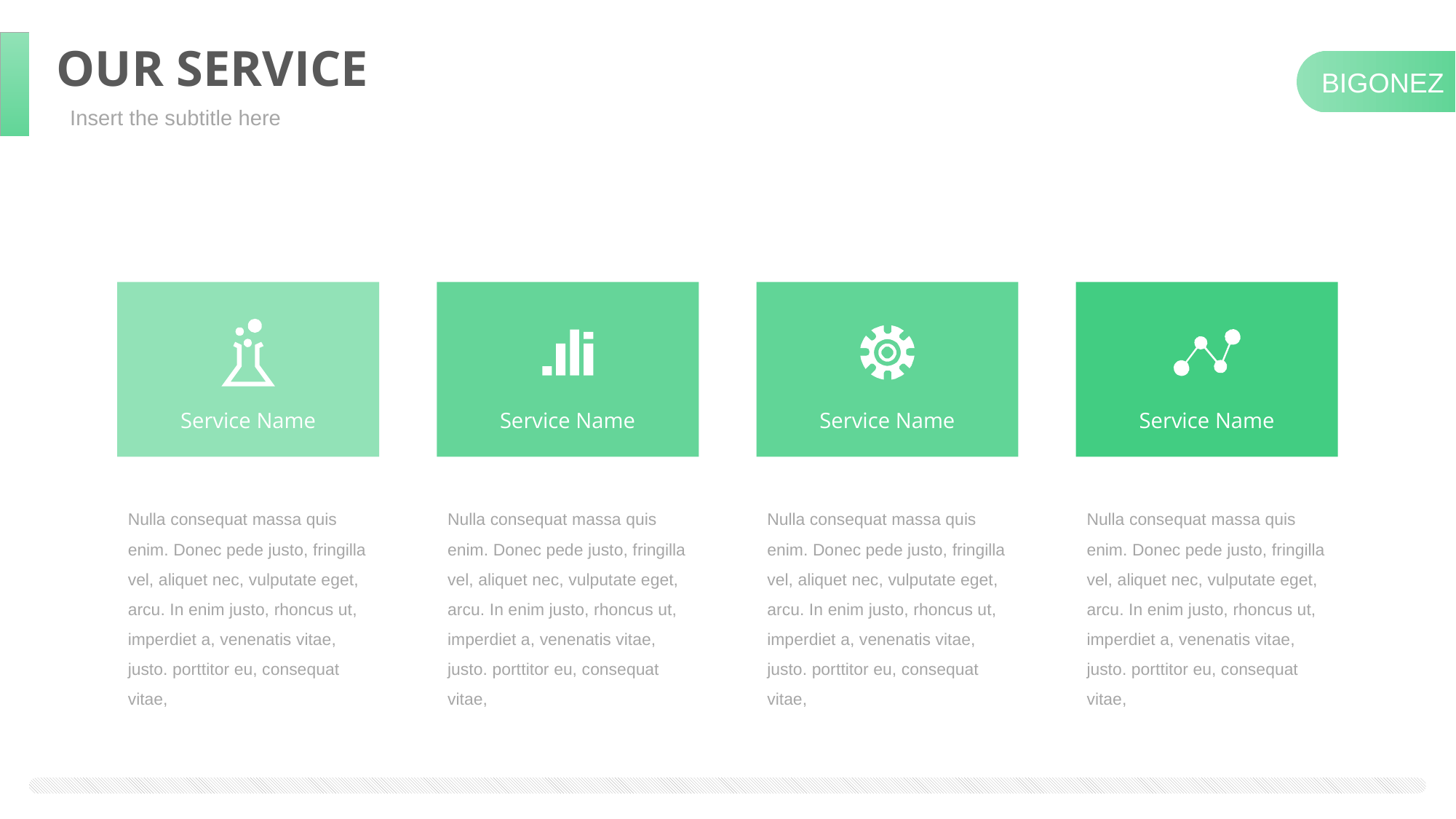

OUR SERVICE
BIGONEZ
Insert the subtitle here

Service Name
Service Name
Service Name
Service Name
Nulla consequat massa quis enim. Donec pede justo, fringilla vel, aliquet nec, vulputate eget, arcu. In enim justo, rhoncus ut, imperdiet a, venenatis vitae, justo. porttitor eu, consequat vitae,
Nulla consequat massa quis enim. Donec pede justo, fringilla vel, aliquet nec, vulputate eget, arcu. In enim justo, rhoncus ut, imperdiet a, venenatis vitae, justo. porttitor eu, consequat vitae,
Nulla consequat massa quis enim. Donec pede justo, fringilla vel, aliquet nec, vulputate eget, arcu. In enim justo, rhoncus ut, imperdiet a, venenatis vitae, justo. porttitor eu, consequat vitae,
Nulla consequat massa quis enim. Donec pede justo, fringilla vel, aliquet nec, vulputate eget, arcu. In enim justo, rhoncus ut, imperdiet a, venenatis vitae, justo. porttitor eu, consequat vitae,